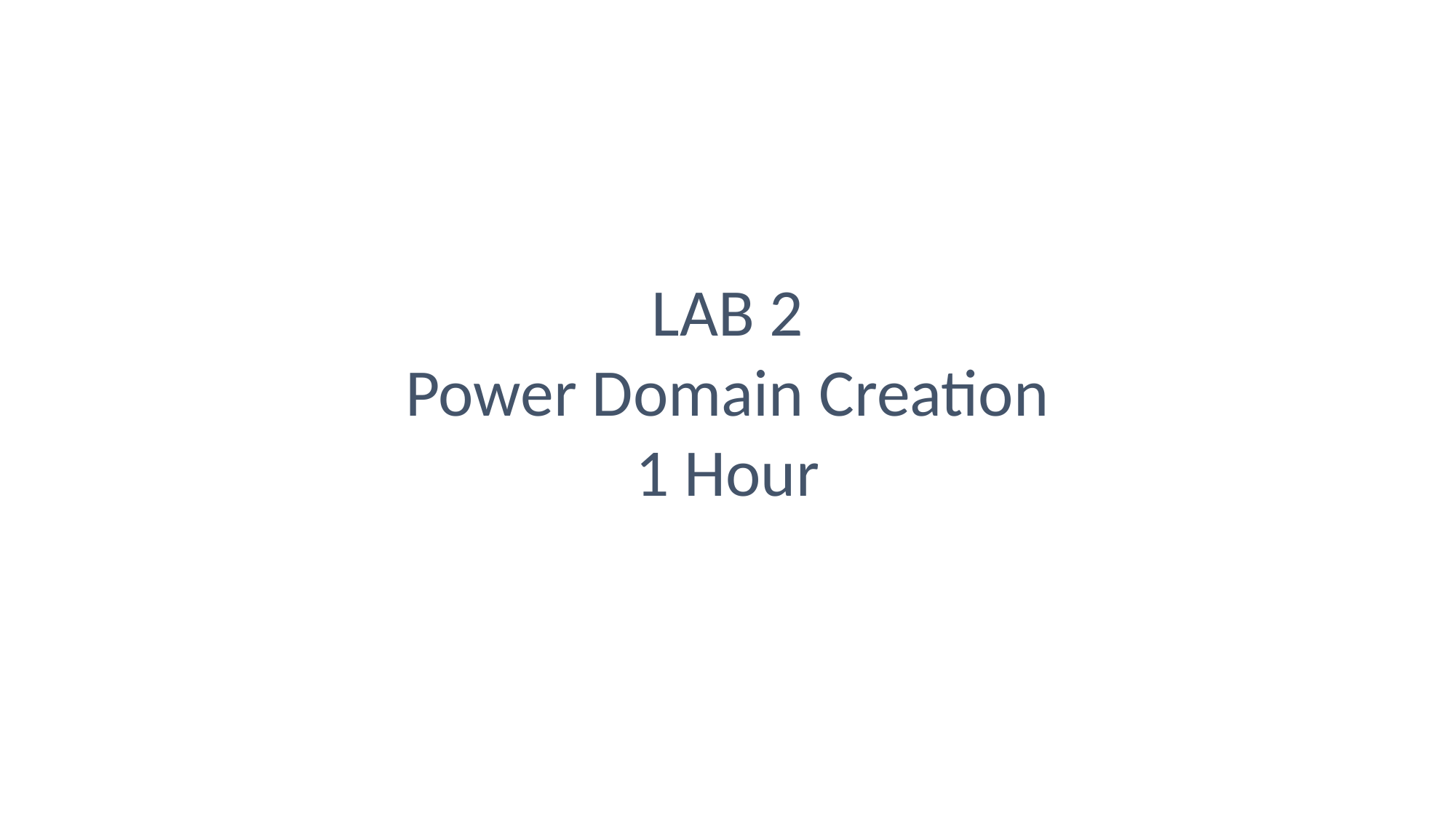

LAB 2
Power Domain Creation
1 Hour